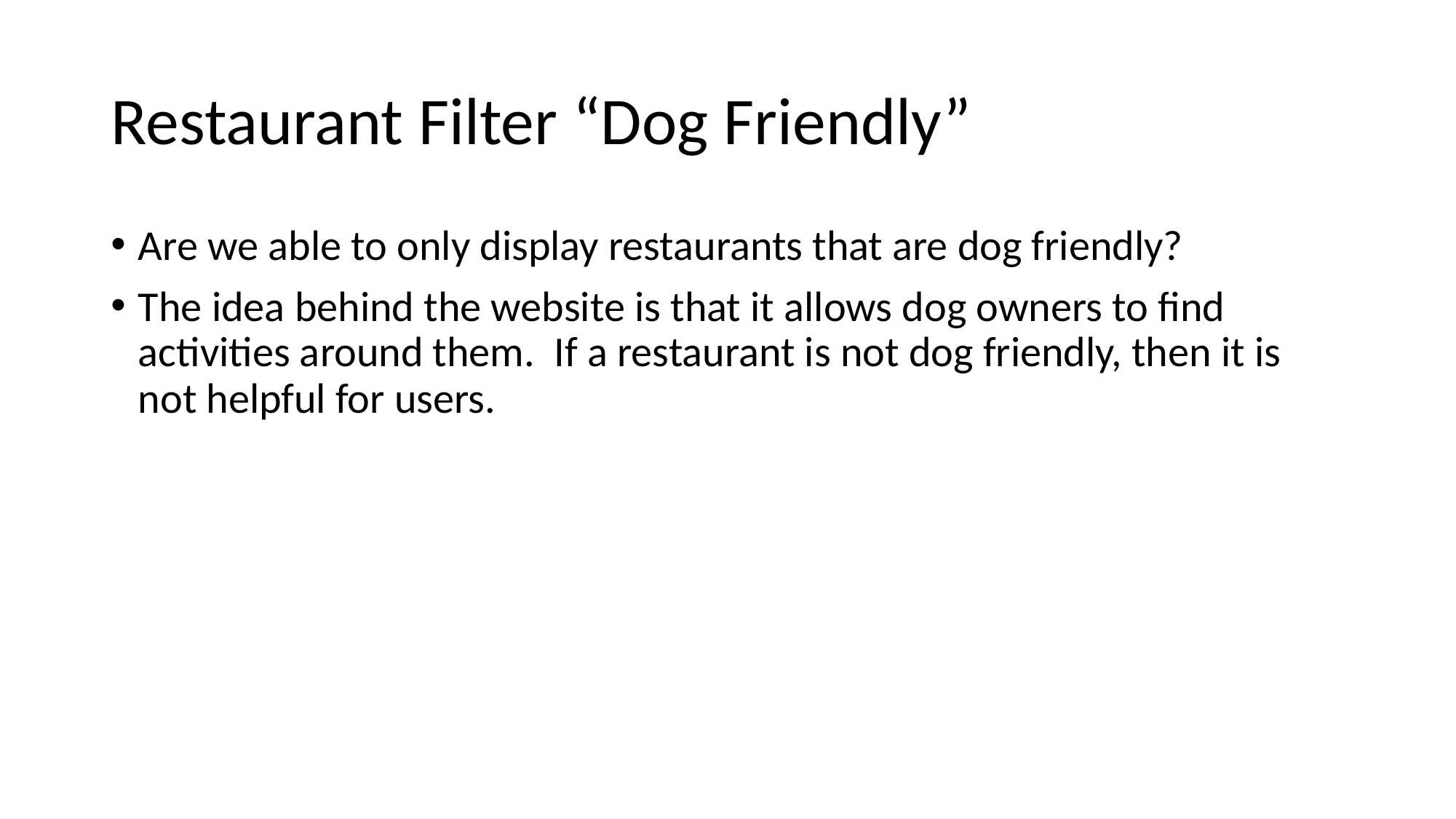

# Restaurant Filter “Dog Friendly”
Are we able to only display restaurants that are dog friendly?
The idea behind the website is that it allows dog owners to find activities around them.  If a restaurant is not dog friendly, then it is not helpful for users.